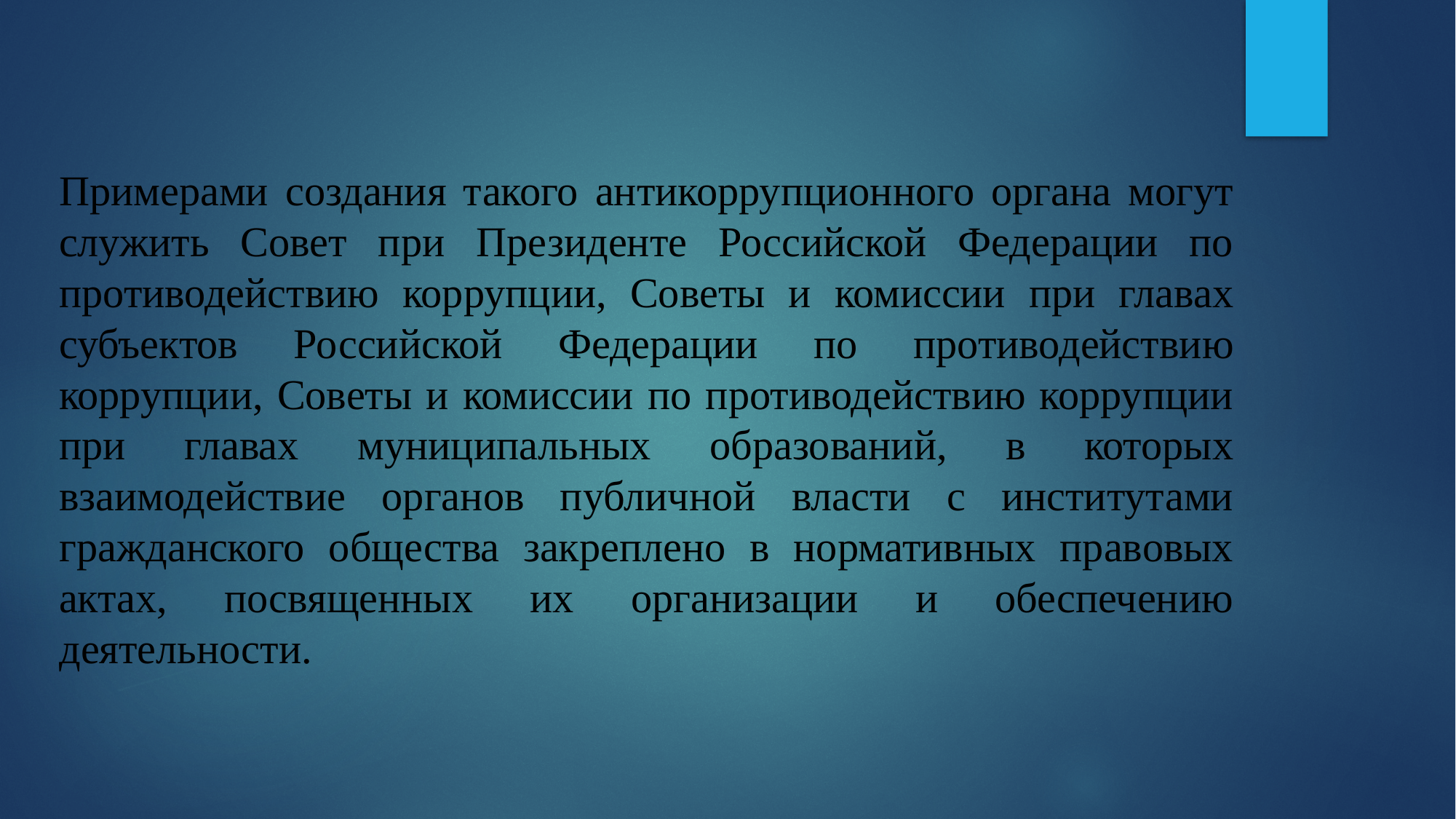

Примерами создания такого антикоррупционного органа могут служить Совет при Президенте Российской Федерации по противодействию коррупции, Советы и комиссии при главах субъектов Российской Федерации по противодействию коррупции, Советы и комиссии по противодействию коррупции при главах муниципальных образований, в которых взаимодействие органов публичной власти с институтами гражданского общества закреплено в нормативных правовых актах, посвященных их организации и обеспечению деятельности.